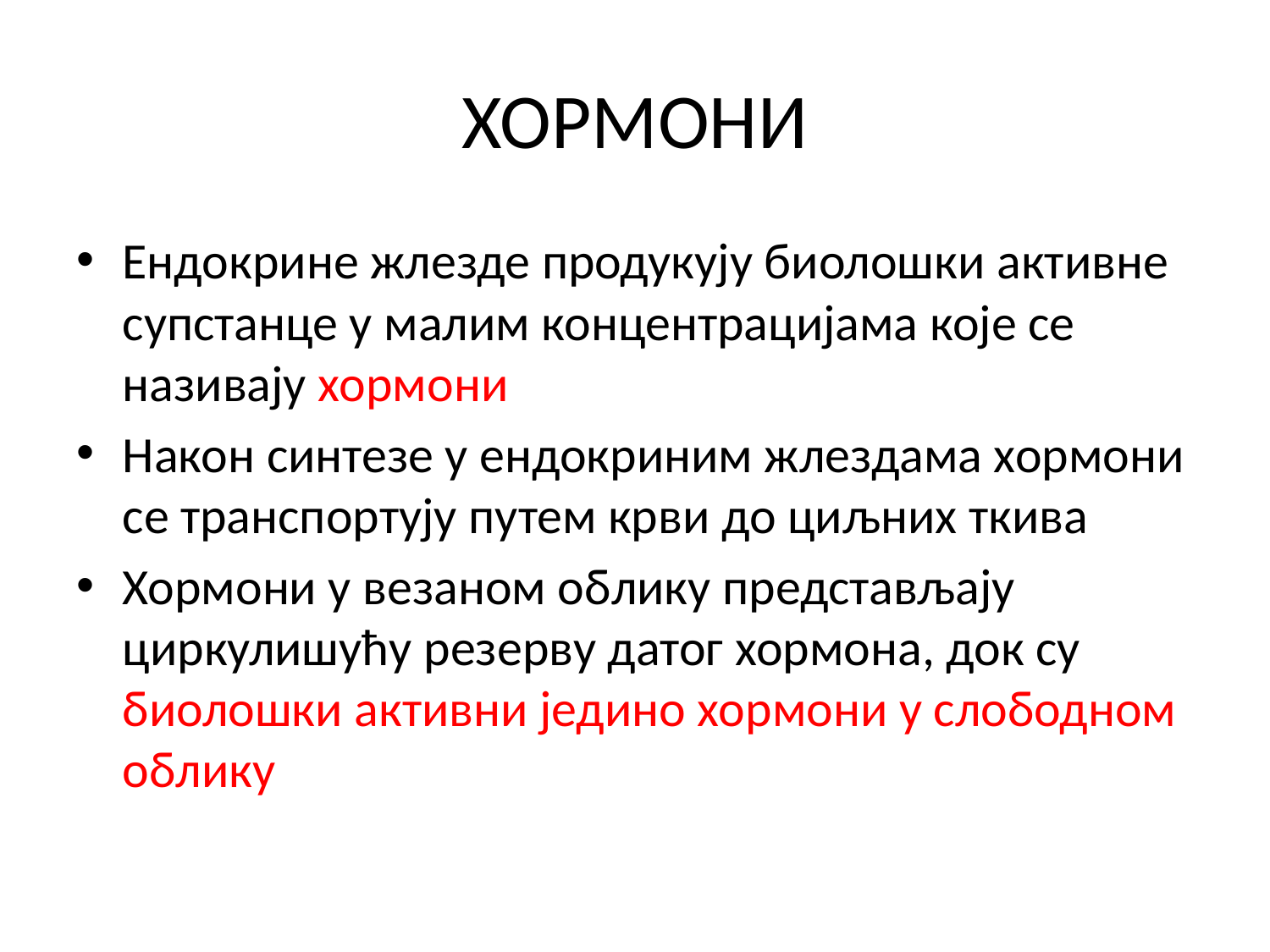

# ХОРМОНИ
Ендокрине жлезде продукују биолошки активне супстанце у малим концентрацијама које се називају хормони
Након синтезе у ендокриним жлездама хормони се транспортују путем крви до циљних ткива
Хормони у везаном облику представљају циркулишућу резерву датог хормона, док су биолошки активни једино хормони у слободном облику